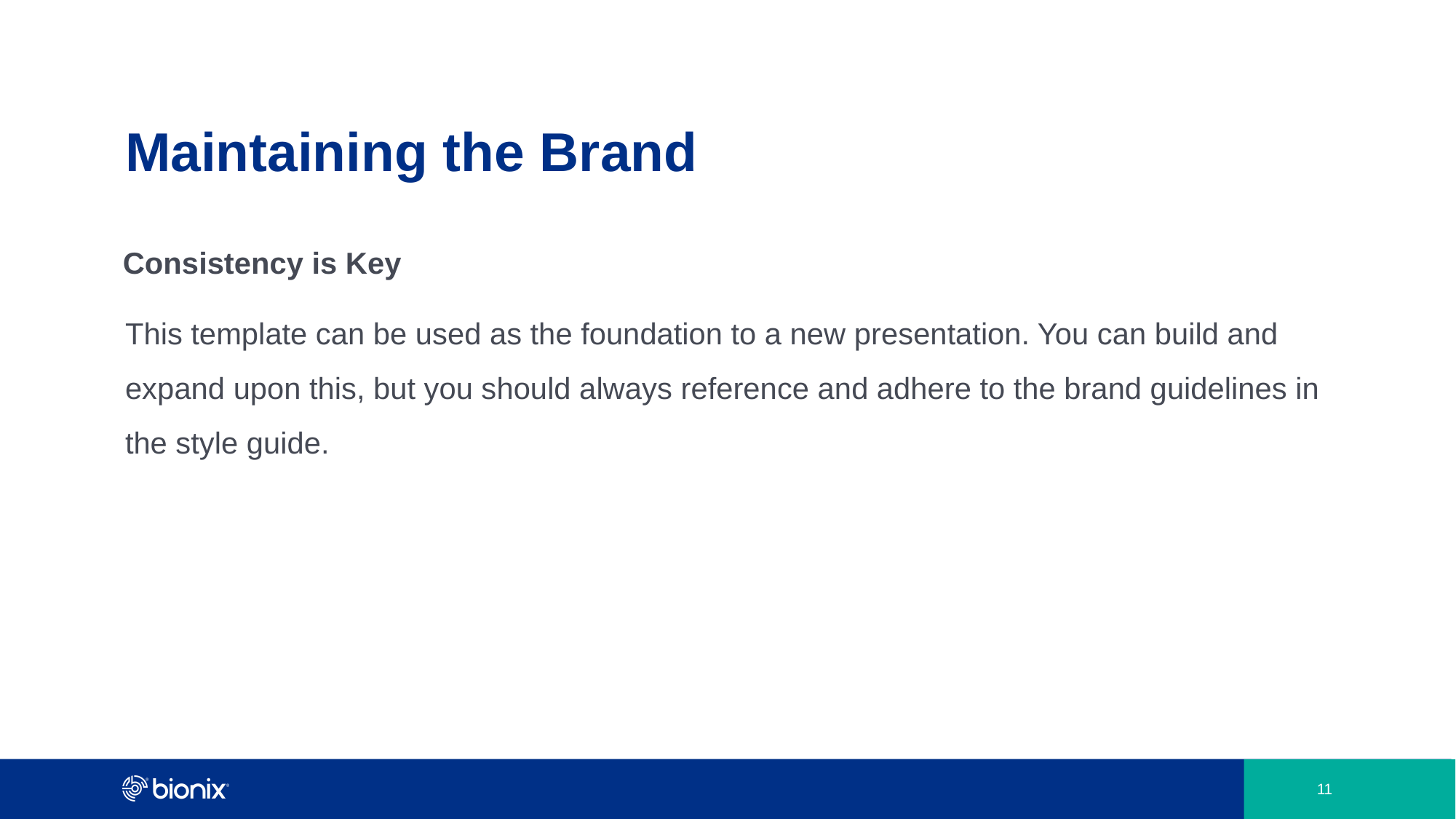

# Maintaining the Brand
Consistency is Key
This template can be used as the foundation to a new presentation. You can build and expand upon this, but you should always reference and adhere to the brand guidelines in the style guide.
11